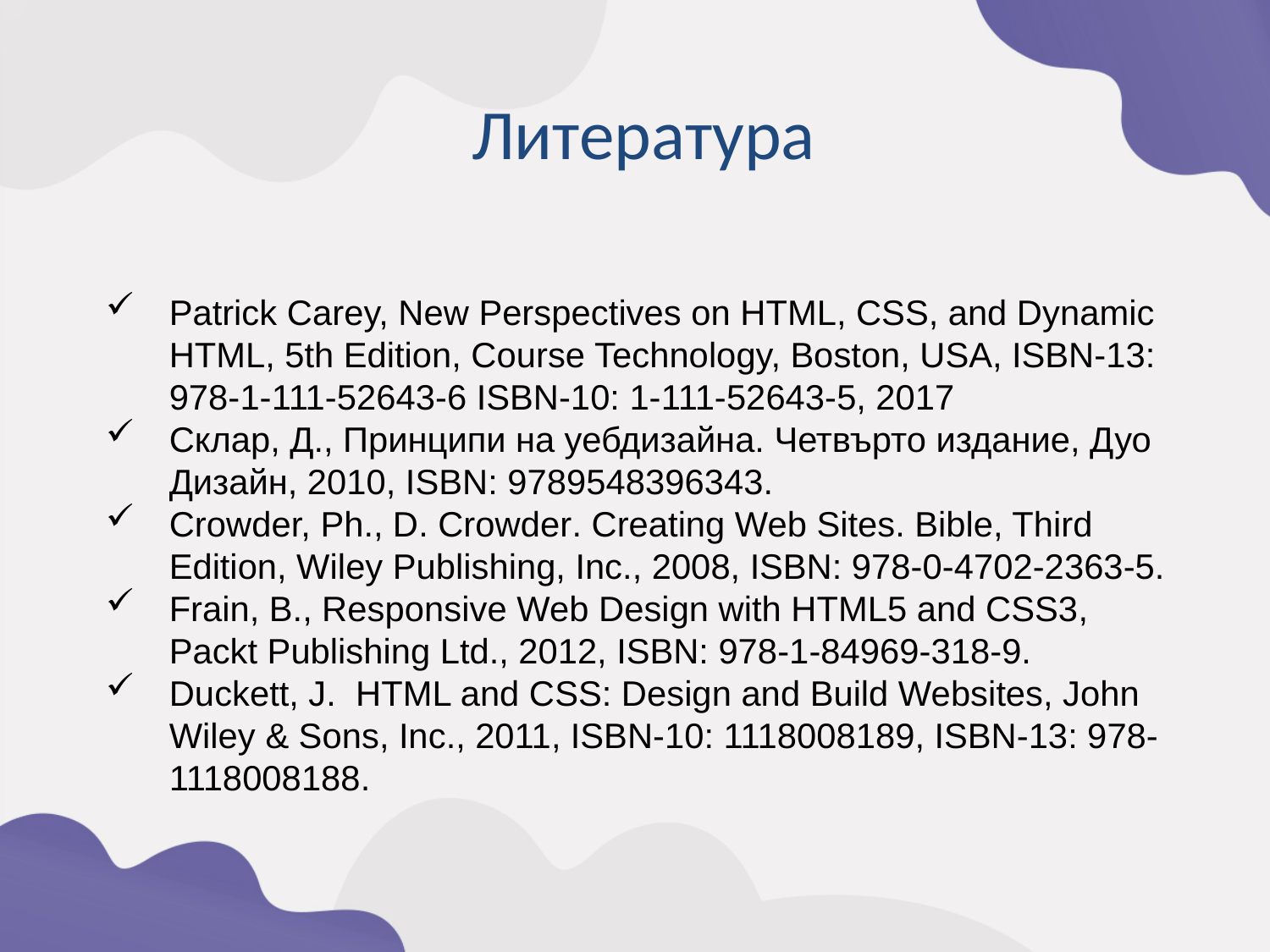

Литература

Patrick Carey, New Perspectives on HTML, CSS, and Dynamic HTML, 5th Edition, Course Technology, Boston, USA, ISBN-13: 978-1-111-52643-6 ISBN-10: 1-111-52643-5, 2017
Склар, Д., Принципи на уебдизайна. Четвърто издание, Дуо Дизайн, 2010, ISBN: 9789548396343.
Crowder, Ph., D. Crowder. Creating Web Sites. Bible, Third Edition, Wiley Publishing, Inc., 2008, ISBN: 978-0-4702-2363-5.
Frain, B., Responsive Web Design with HTML5 and CSS3, Packt Publishing Ltd., 2012, ISBN: 978-1-84969-318-9.
Duckett, J.  HTML and CSS: Design and Build Websites, John Wiley & Sons, Inc., 2011, ISBN-10: 1118008189, ISBN-13: 978-1118008188.